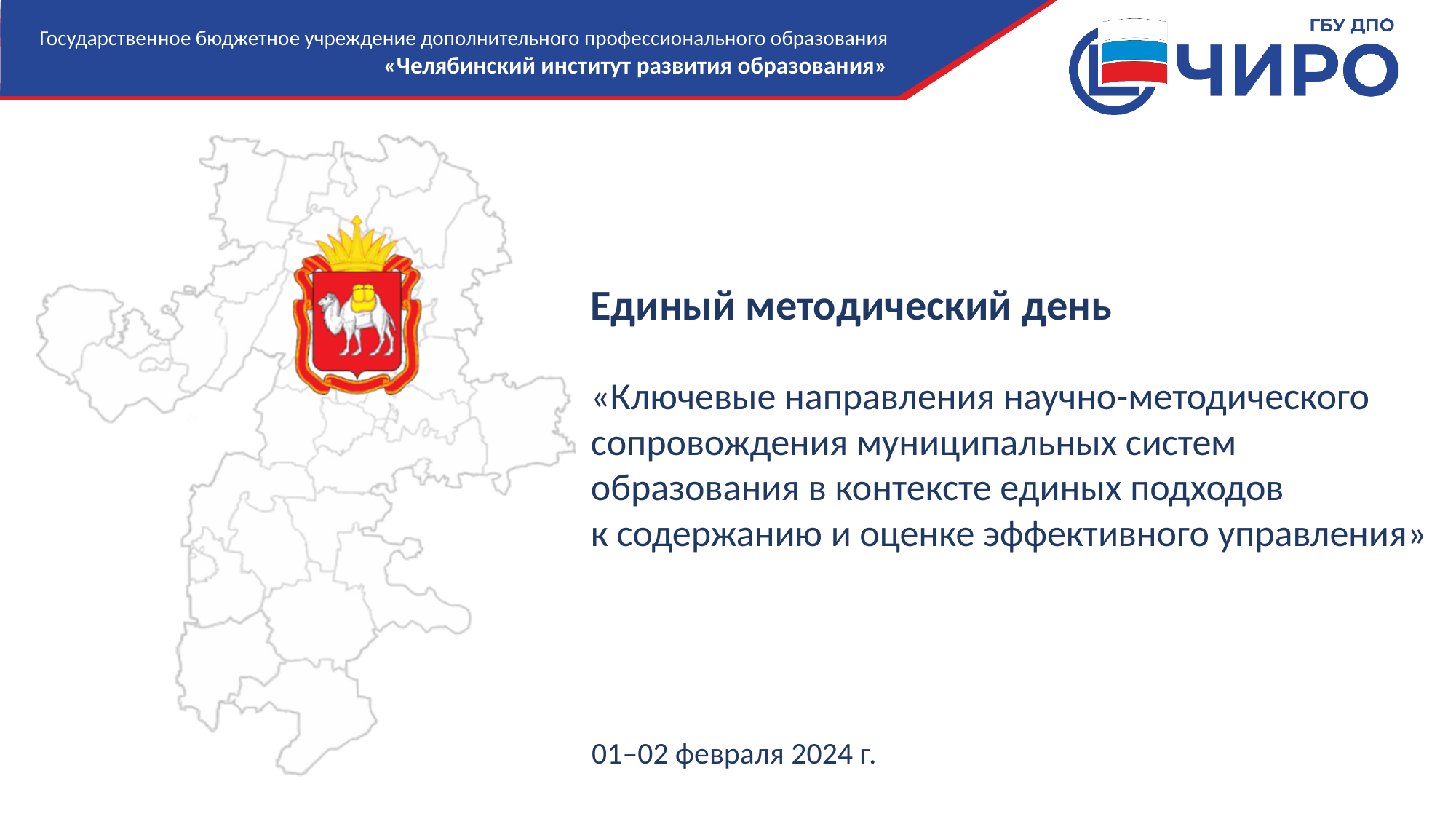

# Единый методический день «Ключевые направления научно-методического сопровождения муниципальных систем образования в контексте единых подходов к содержанию и оценке эффективного управления»
01–02 февраля 2024 г.